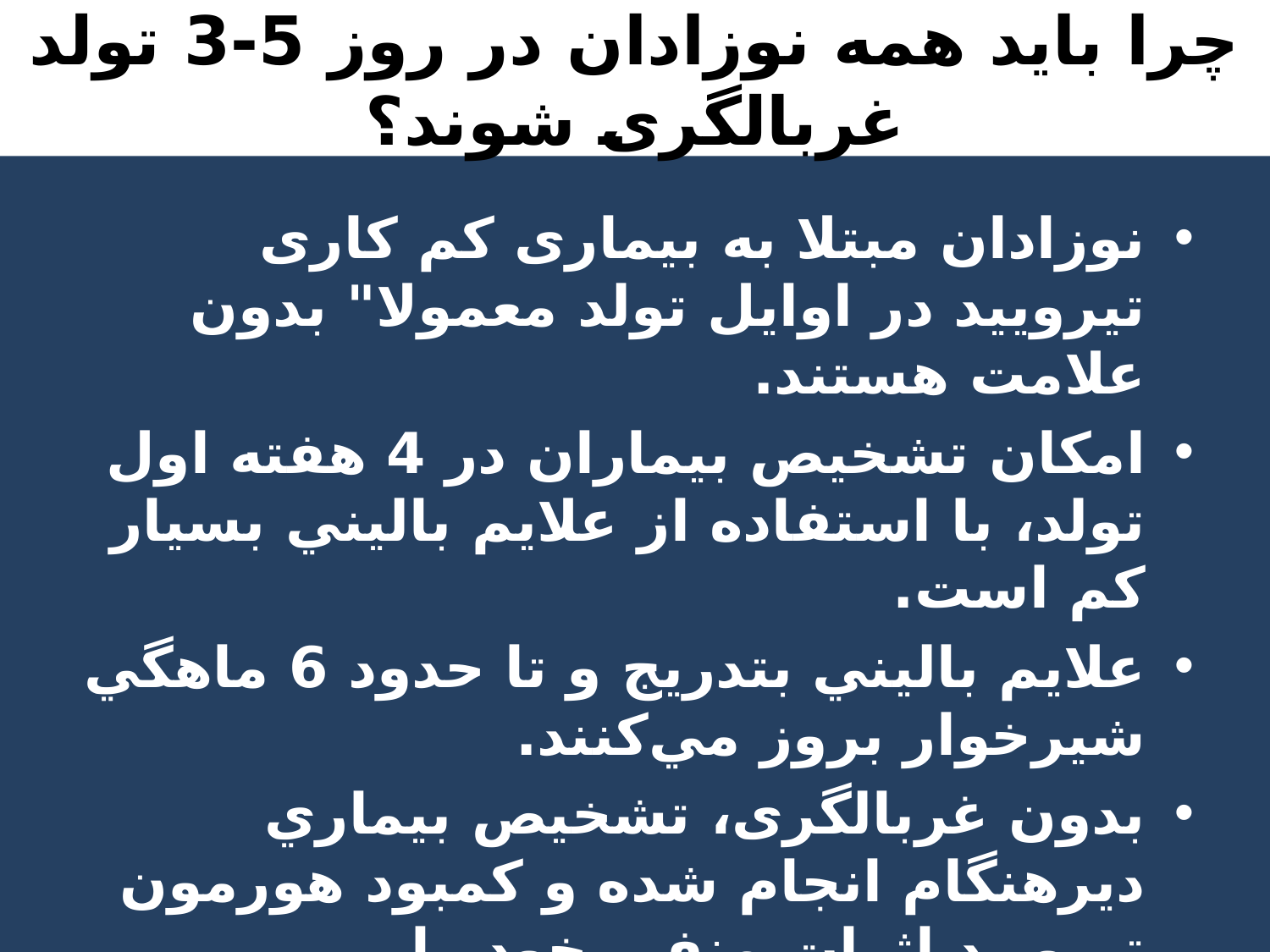

# چرا بايد همه نوزادان در روز 5-3 تولد غربالگری شوند؟
نوزادان مبتلا به بيماری کم کاری تيروييد در اوايل تولد معمولا" بدون علامت هستند.
امكان تشخيص بيماران در 4 هفته اول تولد، با استفاده از علايم باليني بسيار كم است.
علايم باليني بتدريج و تا حدود 6 ماهگي شيرخوار بروز مي‌كنند.
بدون غربالگری، تشخيص بيماري ديرهنگام انجام شده و كمبود هورمون تيروييد اثرات منفي خود را بر شيرخوارگذاشته و عقب‌ماندگي ذهني اتقاق خواهد افتاد.